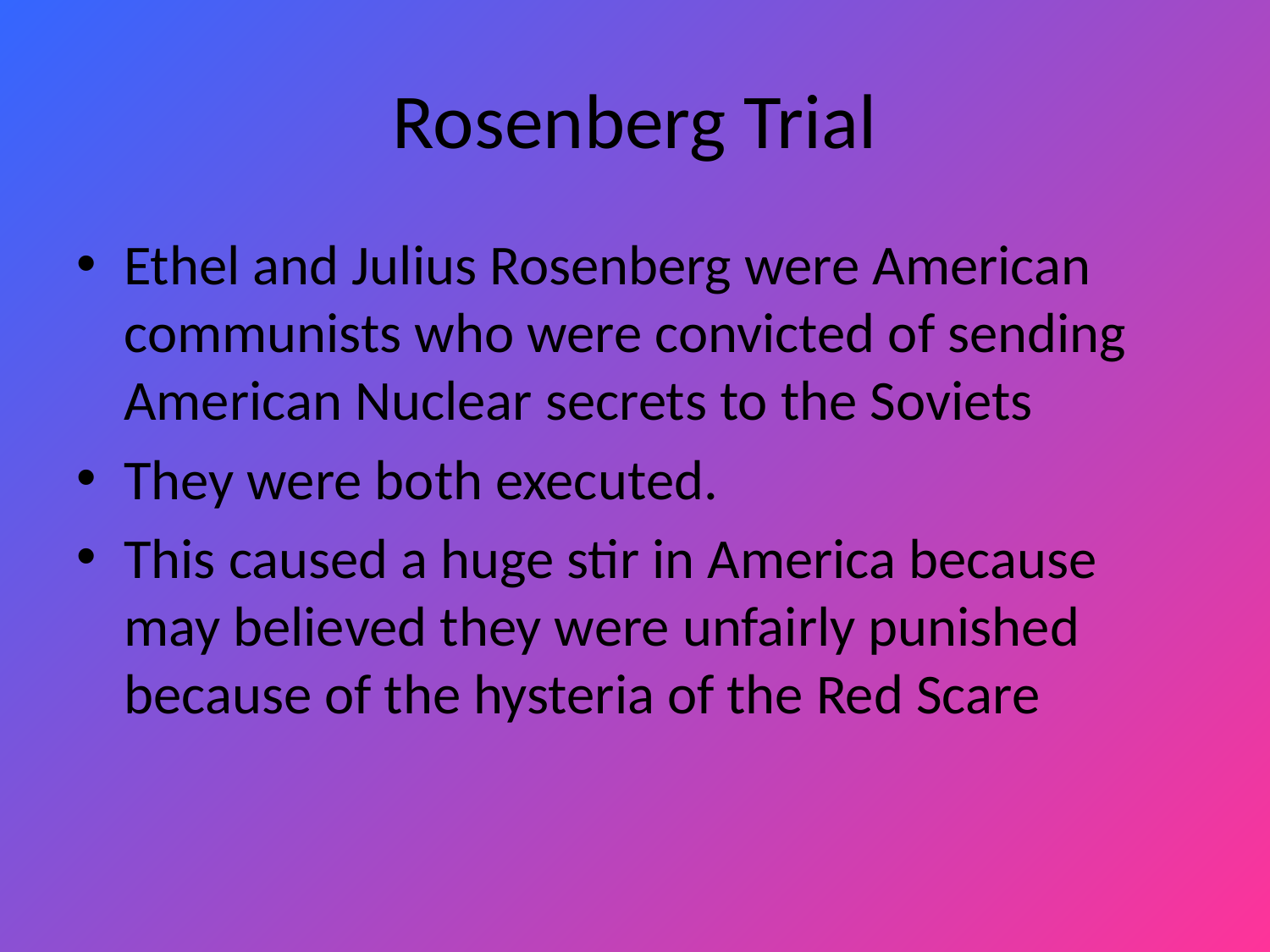

# Rosenberg Trial
Ethel and Julius Rosenberg were American communists who were convicted of sending American Nuclear secrets to the Soviets
They were both executed.
This caused a huge stir in America because may believed they were unfairly punished because of the hysteria of the Red Scare